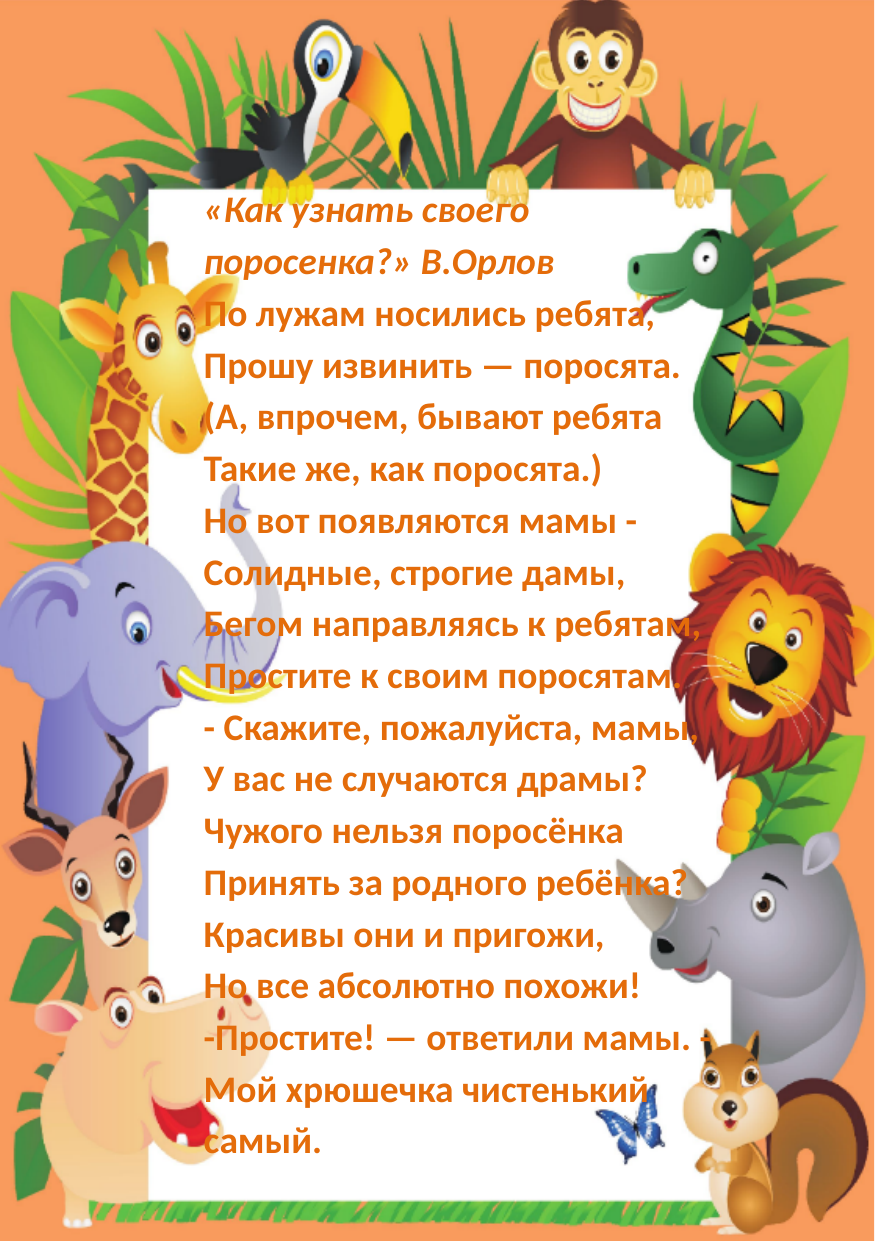

«Как узнать своего поросенка?» В.Орлов                    По лужам носились ребята,
Прошу извинить — поросята.
(А, впрочем, бывают ребята
Такие же, как поросята.)
Но вот появляются мамы -
Солидные, строгие дамы,
Бегом направляясь к ребятам,
Простите к своим поросятам.
- Скажите, пожалуйста, мамы,
У вас не случаются драмы?
Чужого нельзя поросёнка
Принять за родного ребёнка?
Красивы они и пригожи,
Но все абсолютно похожи!
-Простите! — ответили мамы. -Мой хрюшечка чистенький самый.